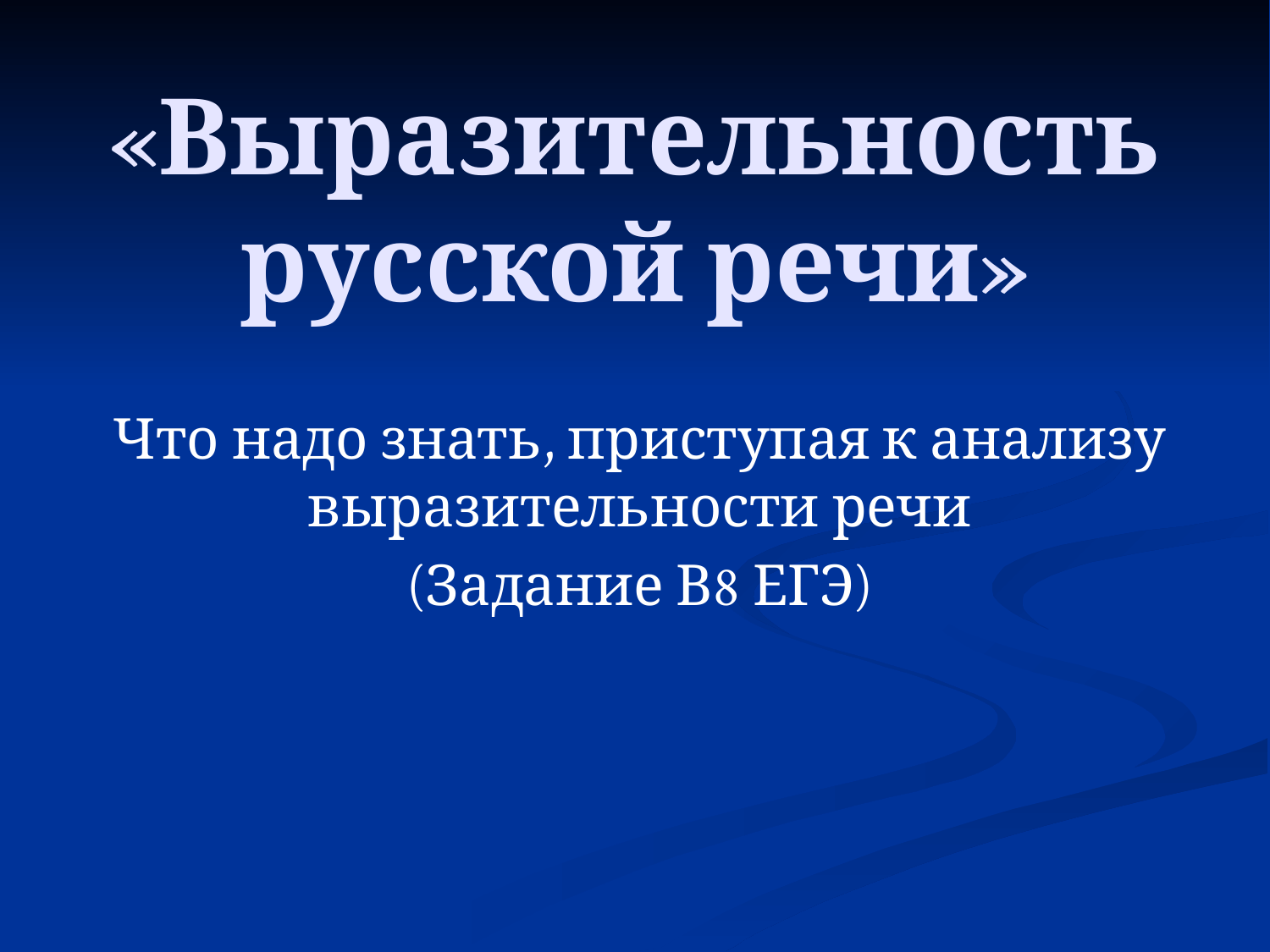

# «Выразительность русской речи»
Что надо знать, приступая к анализу выразительности речи
(Задание В8 ЕГЭ)